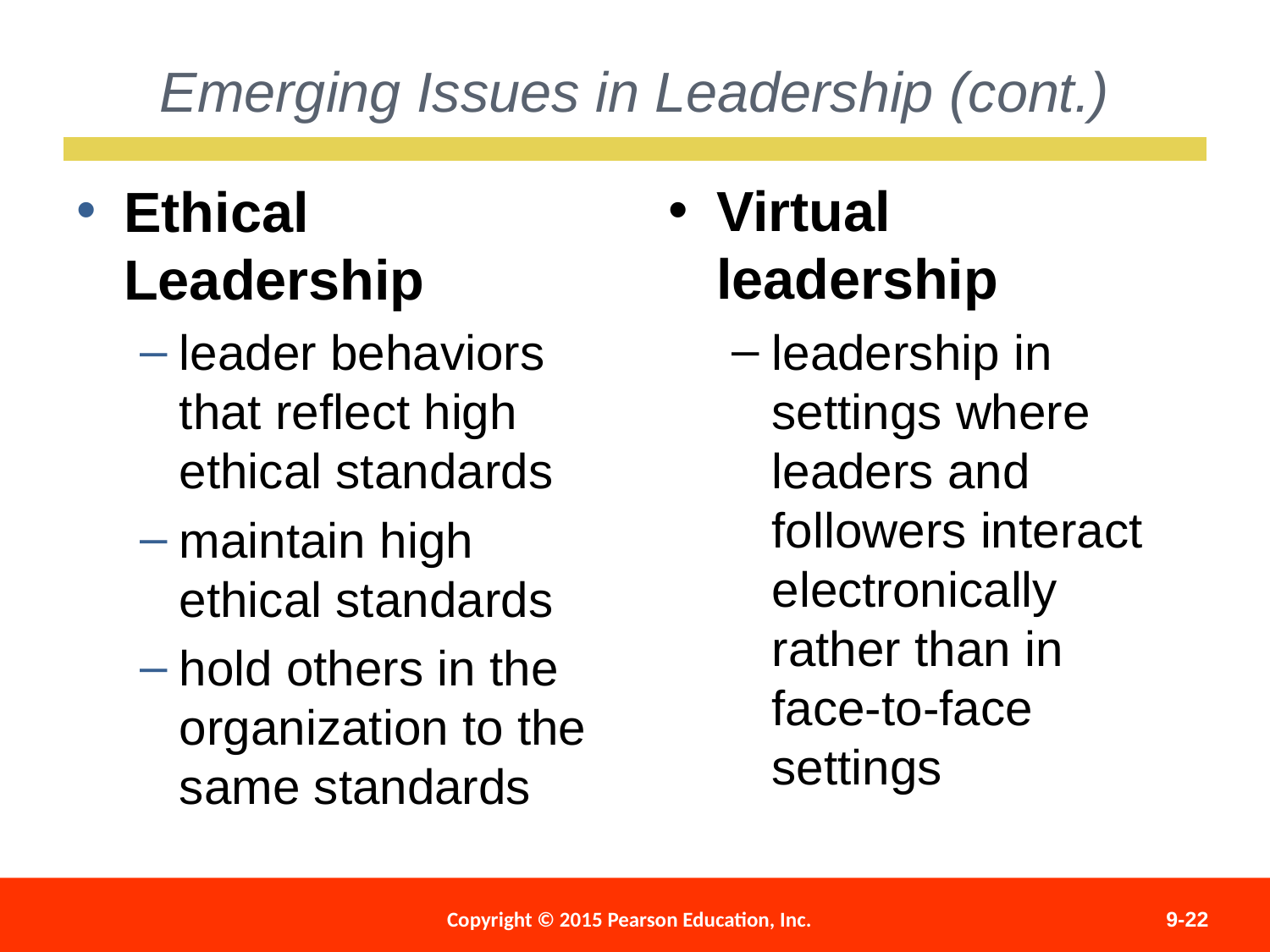

Emerging Issues in Leadership (cont.)
Ethical Leadership
leader behaviors that reflect high ethical standards
maintain high ethical standards
hold others in the organization to the same standards

Virtual leadership
leadership in settings where leaders and followers interact electronically rather than in face-to-face settings